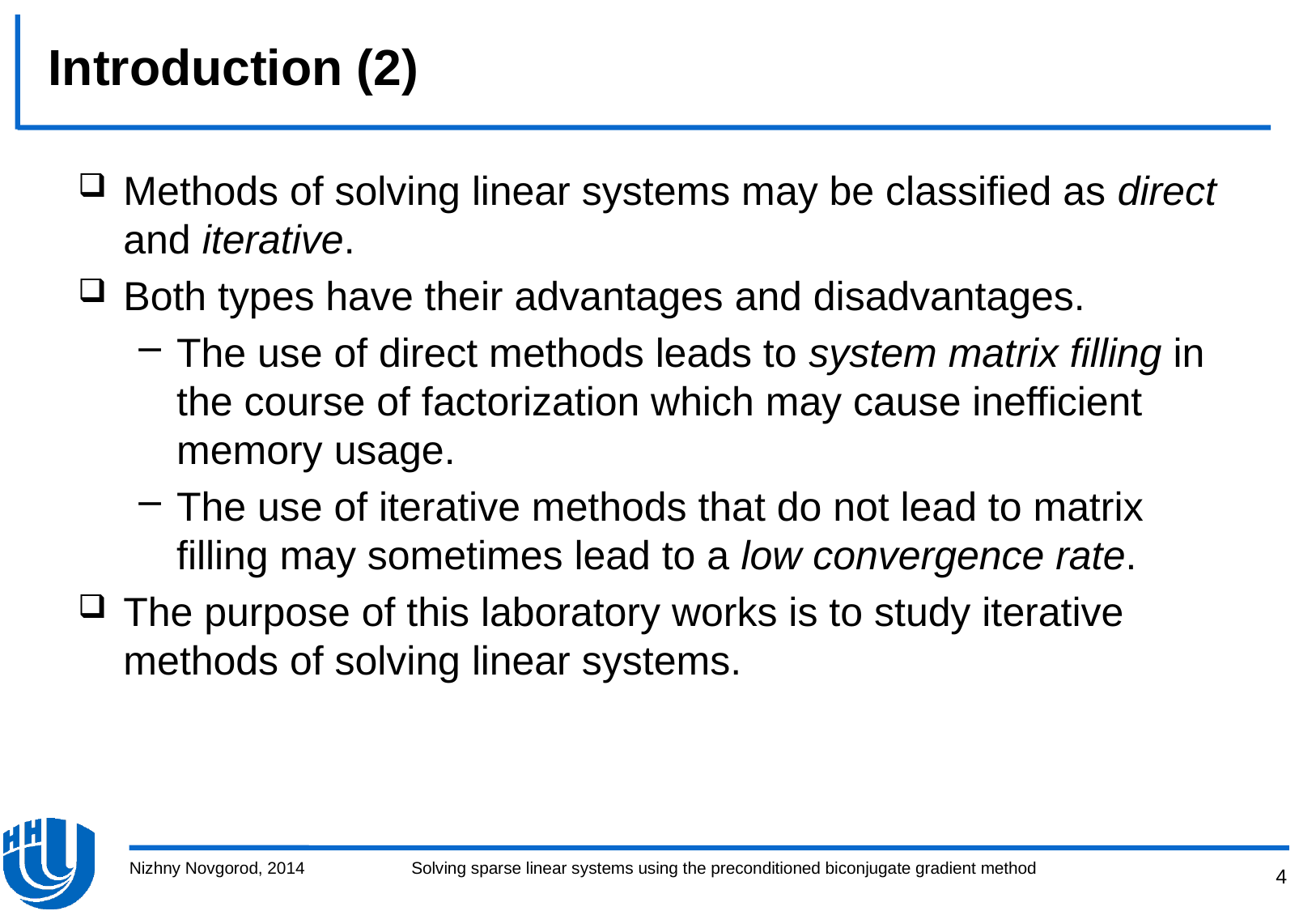

# Introduction (2)
Methods of solving linear systems may be classified as direct and iterative.
Both types have their advantages and disadvantages.
The use of direct methods leads to system matrix filling in the course of factorization which may cause inefficient memory usage.
The use of iterative methods that do not lead to matrix filling may sometimes lead to a low convergence rate.
The purpose of this laboratory works is to study iterative methods of solving linear systems.
Nizhny Novgorod, 2014
Solving sparse linear systems using the preconditioned biconjugate gradient method